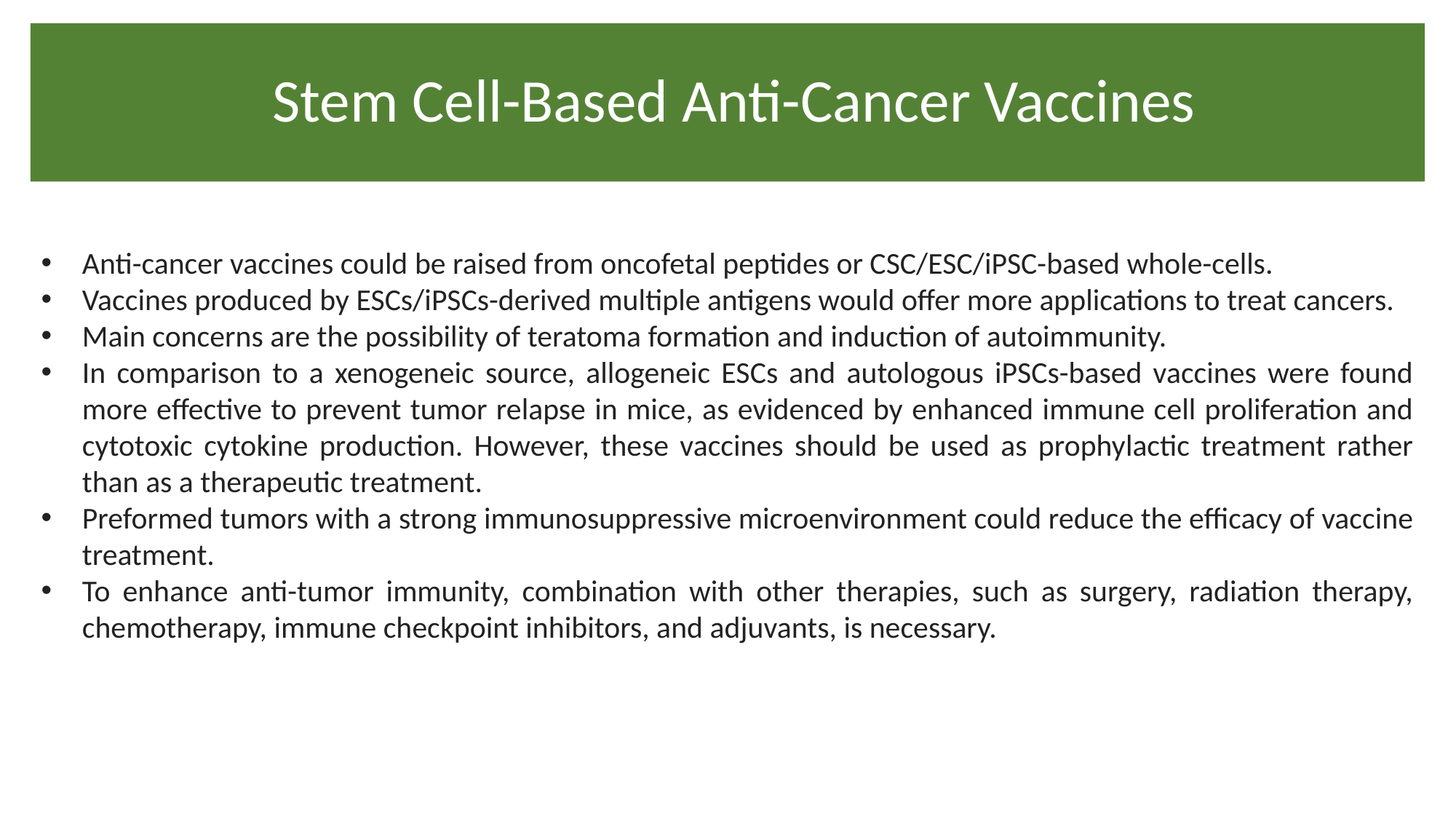

# Stem Cell-Based Anti-Cancer Vaccines
Anti-cancer vaccines could be raised from oncofetal peptides or CSC/ESC/iPSC-based whole-cells.
Vaccines produced by ESCs/iPSCs-derived multiple antigens would offer more applications to treat cancers.
Main concerns are the possibility of teratoma formation and induction of autoimmunity.
In comparison to a xenogeneic source, allogeneic ESCs and autologous iPSCs-based vaccines were found more effective to prevent tumor relapse in mice, as evidenced by enhanced immune cell proliferation and cytotoxic cytokine production. However, these vaccines should be used as prophylactic treatment rather than as a therapeutic treatment.
Preformed tumors with a strong immunosuppressive microenvironment could reduce the efficacy of vaccine treatment.
To enhance anti-tumor immunity, combination with other therapies, such as surgery, radiation therapy, chemotherapy, immune checkpoint inhibitors, and adjuvants, is necessary.